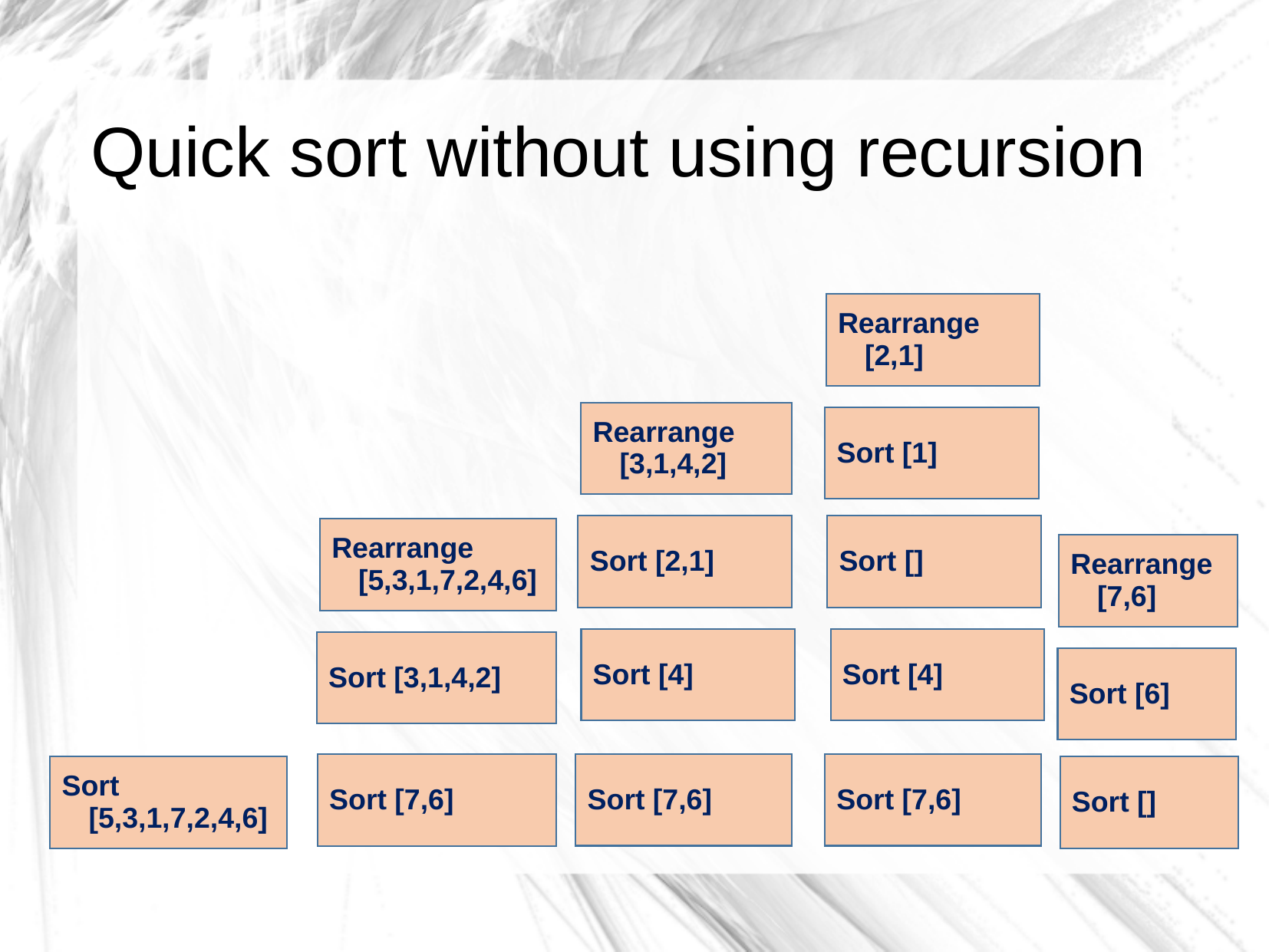

# Quick sort without using recursion

Rearrange [2,1]
Rearrange
[3,1,4,2]
Sort [1]
Sort [2,1]
Sort []
Rearrange
[5,3,1,7,2,4,6]
Rearrange [7,6]
Sort [4]
Sort [4]
Sort [3,1,4,2]
Sort [6]
Sort [7,6]
Sort [7,6]
Sort [7,6]
Sort
[5,3,1,7,2,4,6]
Sort []